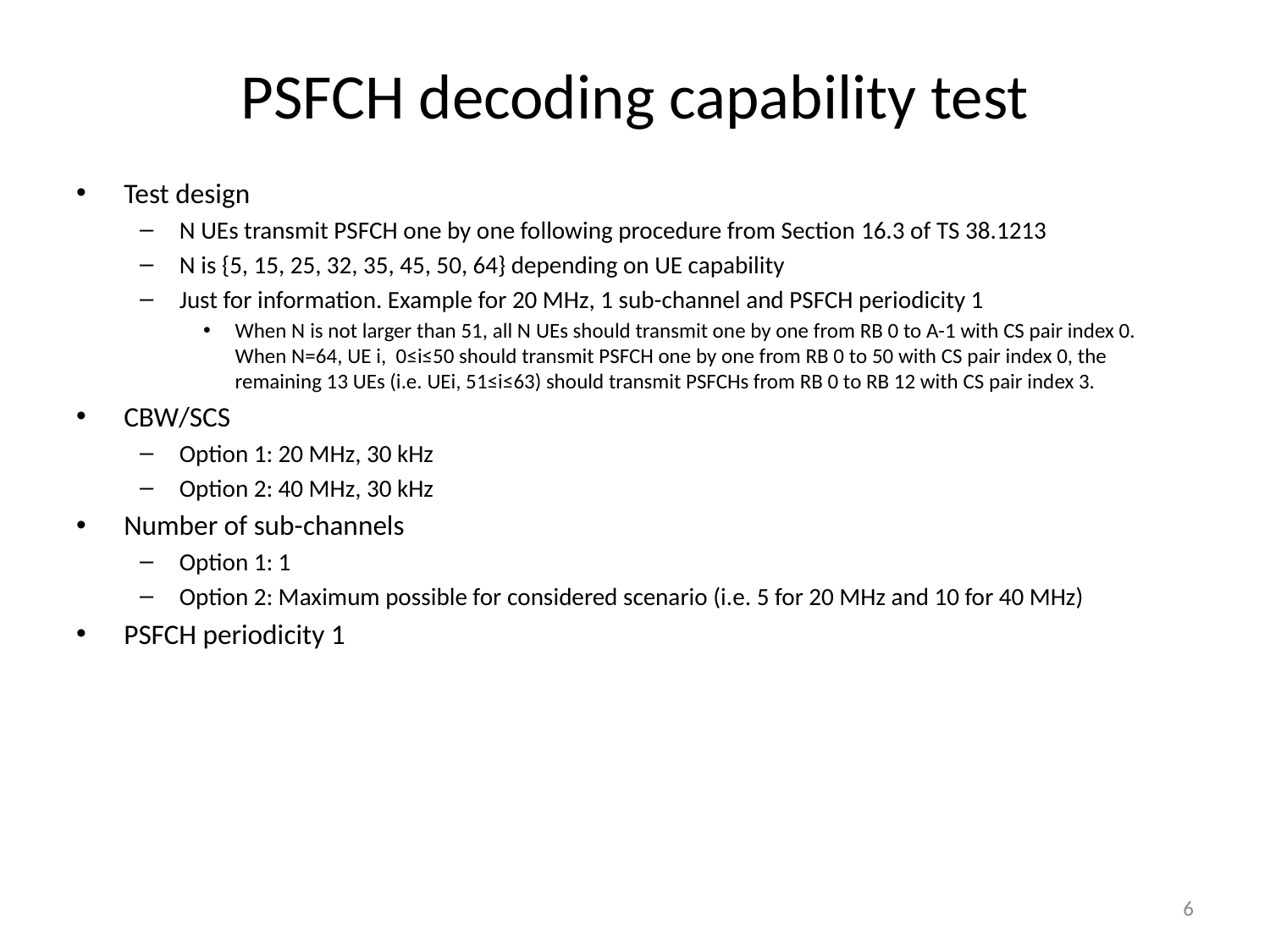

# PSFCH decoding capability test
Test design
N UEs transmit PSFCH one by one following procedure from Section 16.3 of TS 38.1213
N is {5, 15, 25, 32, 35, 45, 50, 64} depending on UE capability
Just for information. Example for 20 MHz, 1 sub-channel and PSFCH periodicity 1
When N is not larger than 51, all N UEs should transmit one by one from RB 0 to A-1 with CS pair index 0.  When N=64, UE i,  0≤i≤50 should transmit PSFCH one by one from RB 0 to 50 with CS pair index 0, the remaining 13 UEs (i.e. UEi, 51≤i≤63) should transmit PSFCHs from RB 0 to RB 12 with CS pair index 3.
CBW/SCS
Option 1: 20 MHz, 30 kHz
Option 2: 40 MHz, 30 kHz
Number of sub-channels
Option 1: 1
Option 2: Maximum possible for considered scenario (i.e. 5 for 20 MHz and 10 for 40 MHz)
PSFCH periodicity 1
6